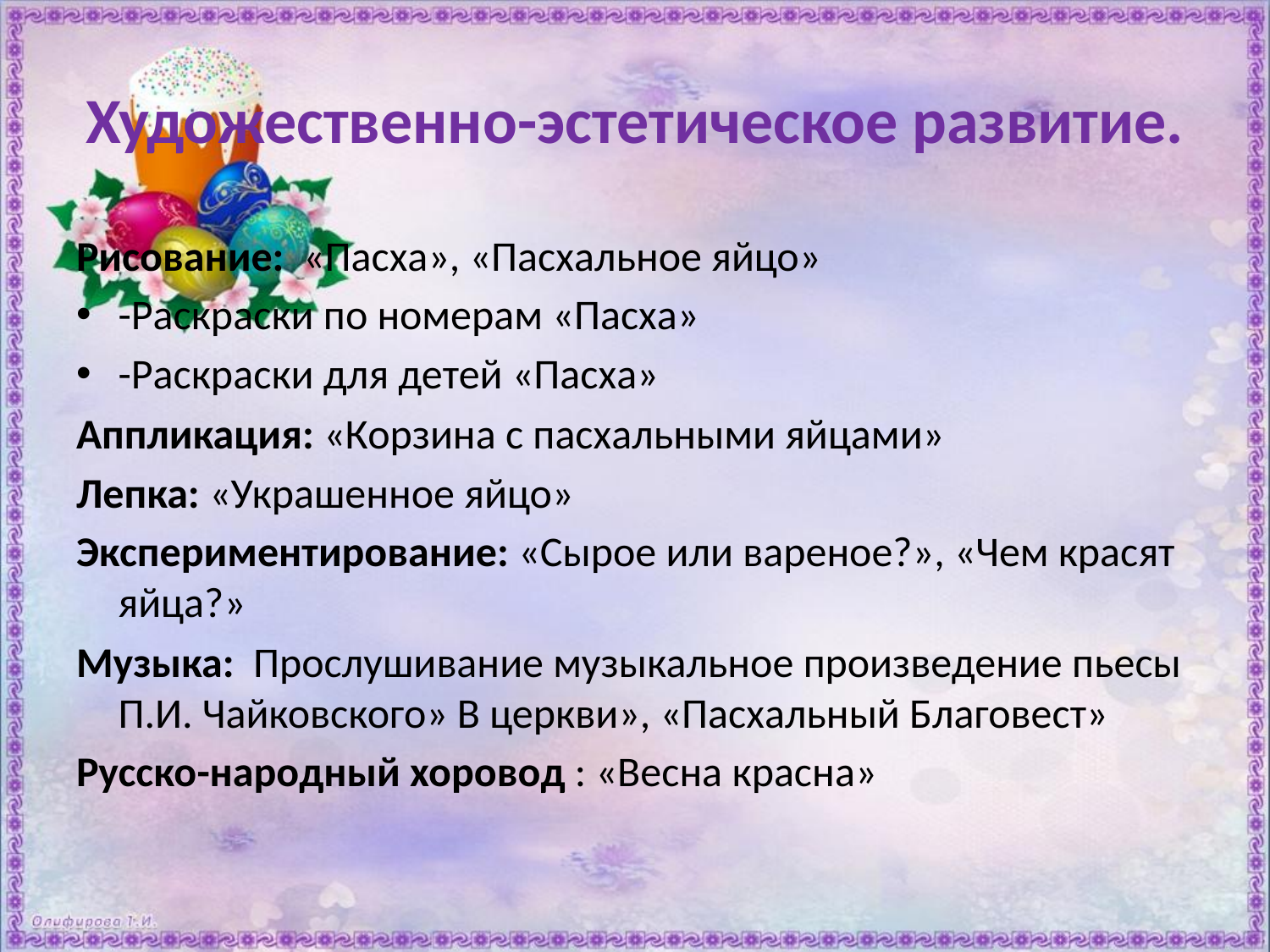

# Художественно-эстетическое развитие.
Рисование:  «Пасха», «Пасхальное яйцо»
-Раскраски по номерам «Пасха»
-Раскраски для детей «Пасха»
Аппликация: «Корзина с пасхальными яйцами»
Лепка: «Украшенное яйцо»
Экспериментирование: «Сырое или вареное?», «Чем красят яйца?»
Музыка:  Прослушивание музыкальное произведение пьесы П.И. Чайковского» В церкви», «Пасхальный Благовест»
Русско-народный хоровод : «Весна красна»